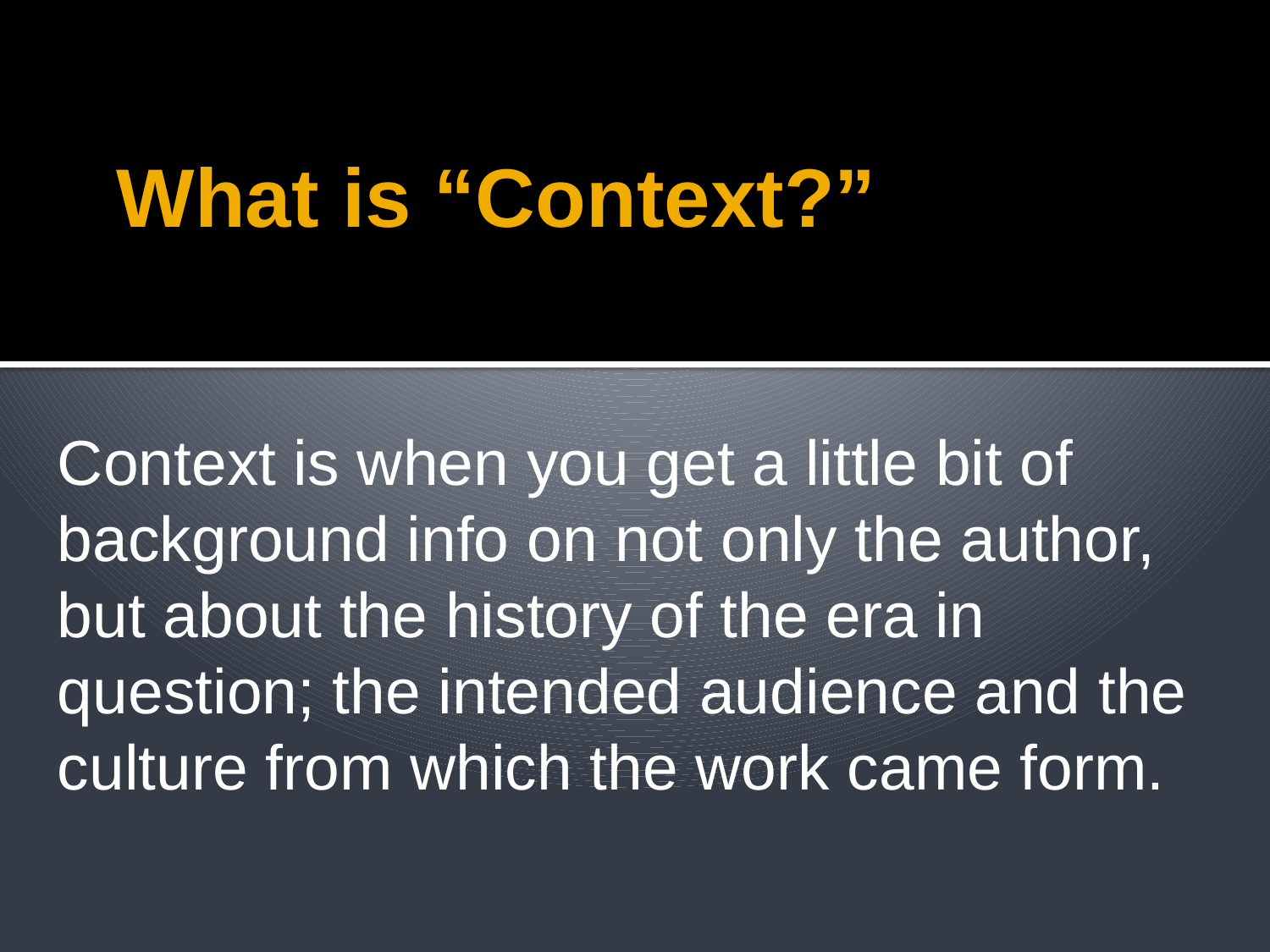

# What is “Context?”

Context is when you get a little bit of background info on not only the author, but about the history of the era in question; the intended audience and the culture from which the work came form.